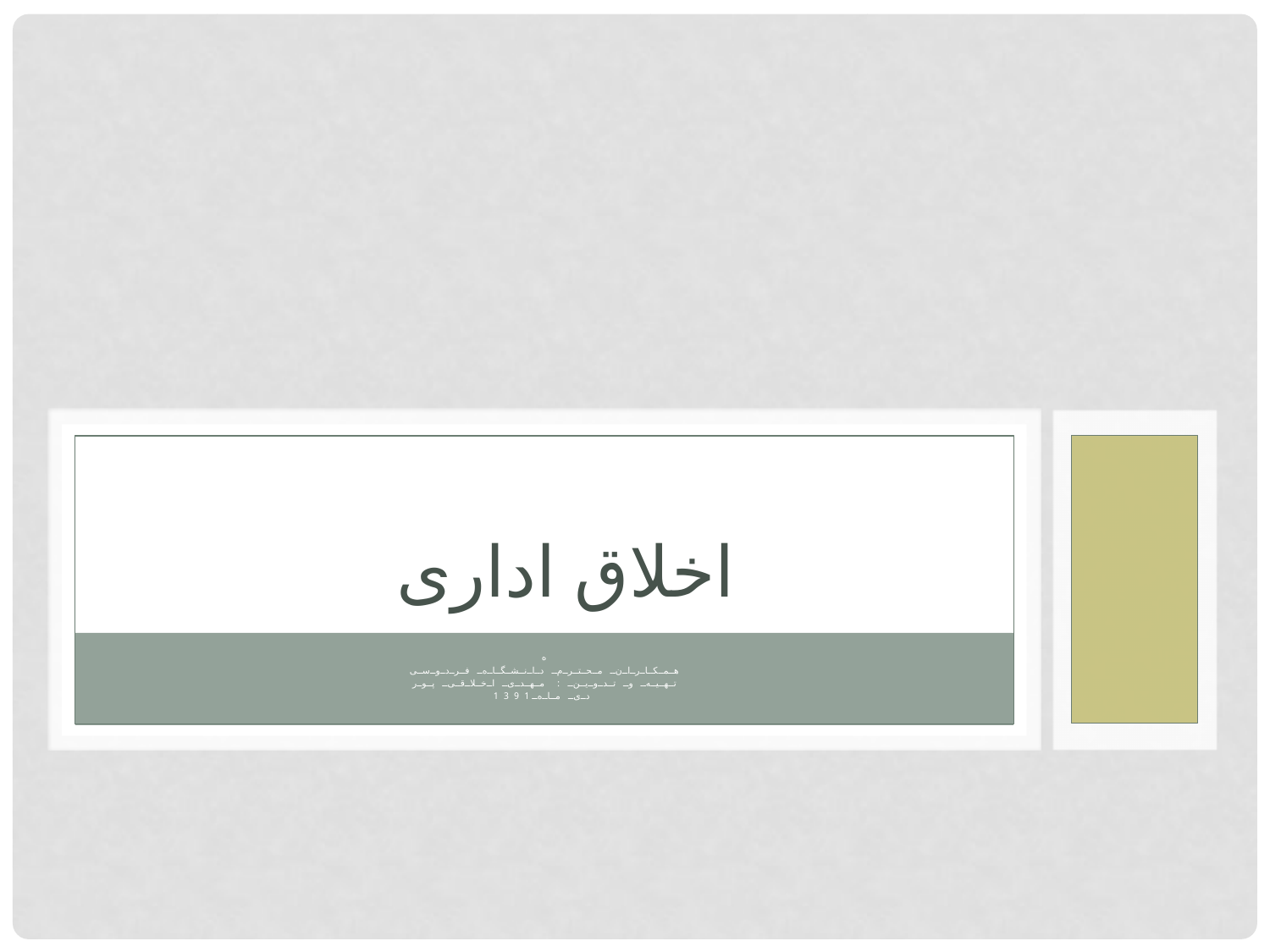

# اخلاق اداری
ه
همکاران محترم دانشگاه فردوسی
تهیه و تدوین : مهدی اخلاقی پور
دی ماه 1391